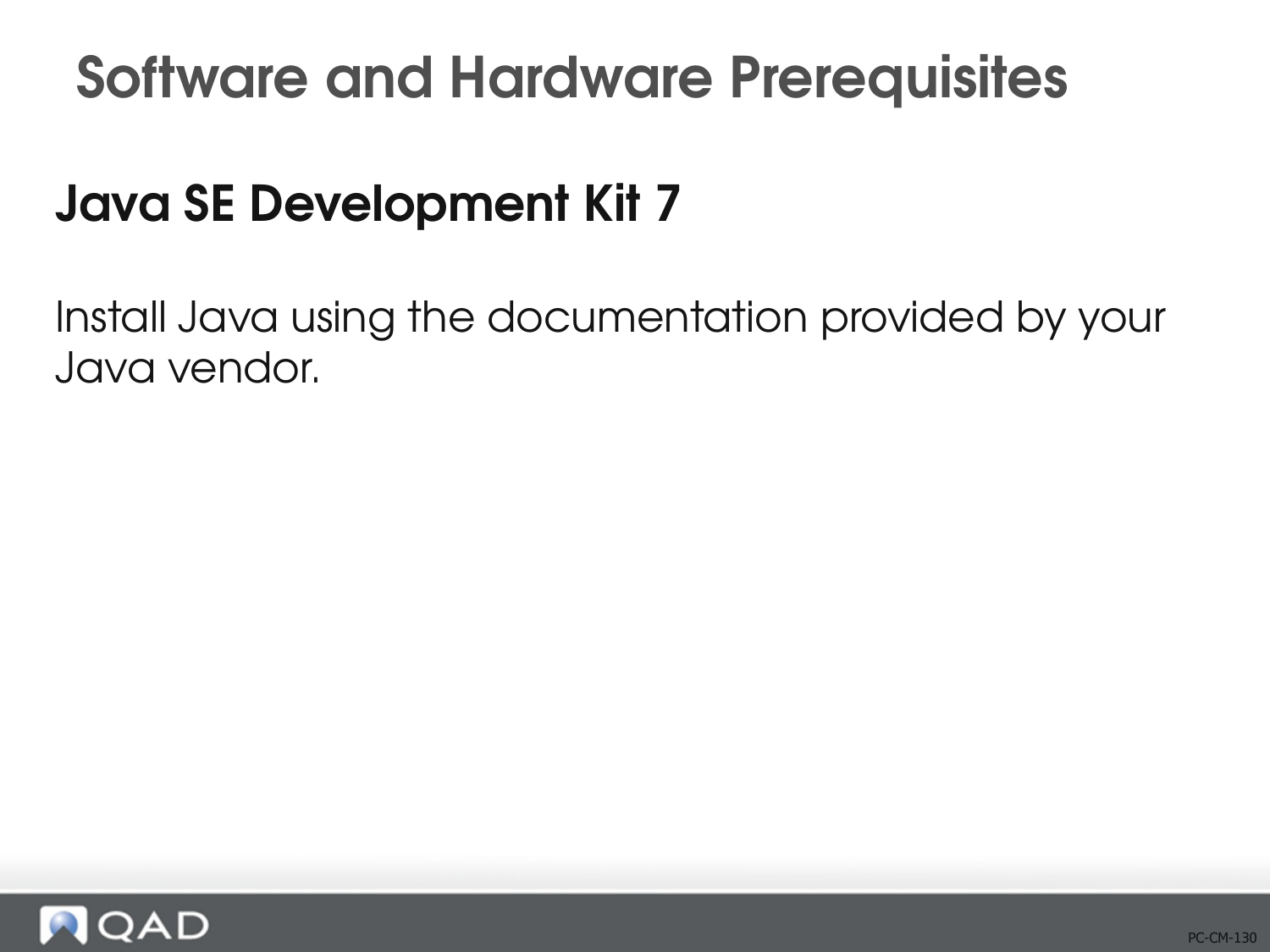

# Software and Hardware Prerequisites
Java SE Development Kit 7

Install Java using the documentation provided by your Java vendor.
PC-CM-130